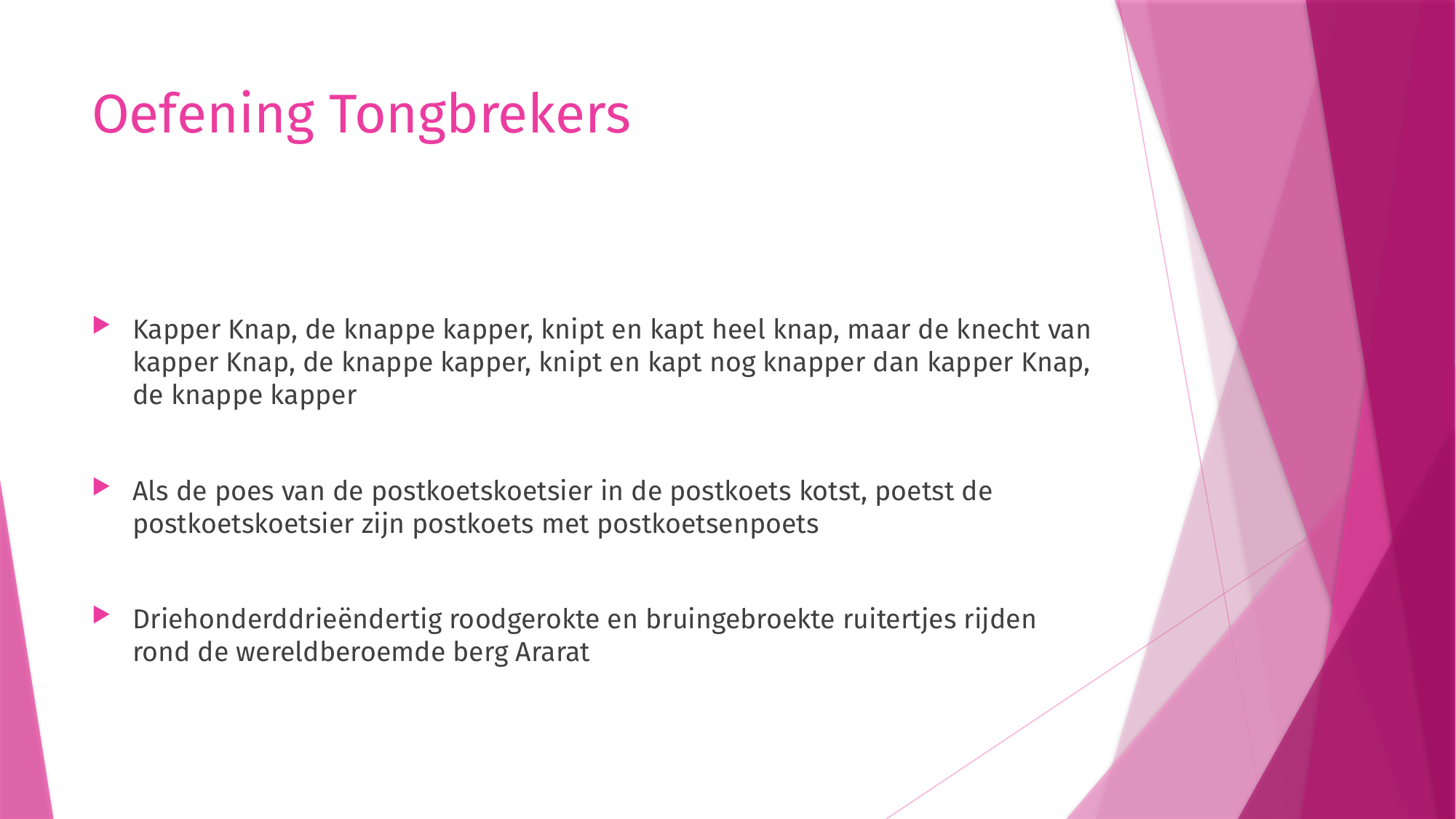

# Oefening Tongbrekers

Kapper Knap, de knappe kapper, knipt en kapt heel knap, maar de knecht van kapper Knap, de knappe kapper, knipt en kapt nog knapper dan kapper Knap, de knappe kapper

Als de poes van de postkoetskoetsier in de postkoets kotst, poetst de postkoetskoetsier zijn postkoets met postkoetsenpoets

Driehonderddrieëndertig roodgerokte en bruingebroekte ruitertjes rijden rond de wereldberoemde berg Ararat